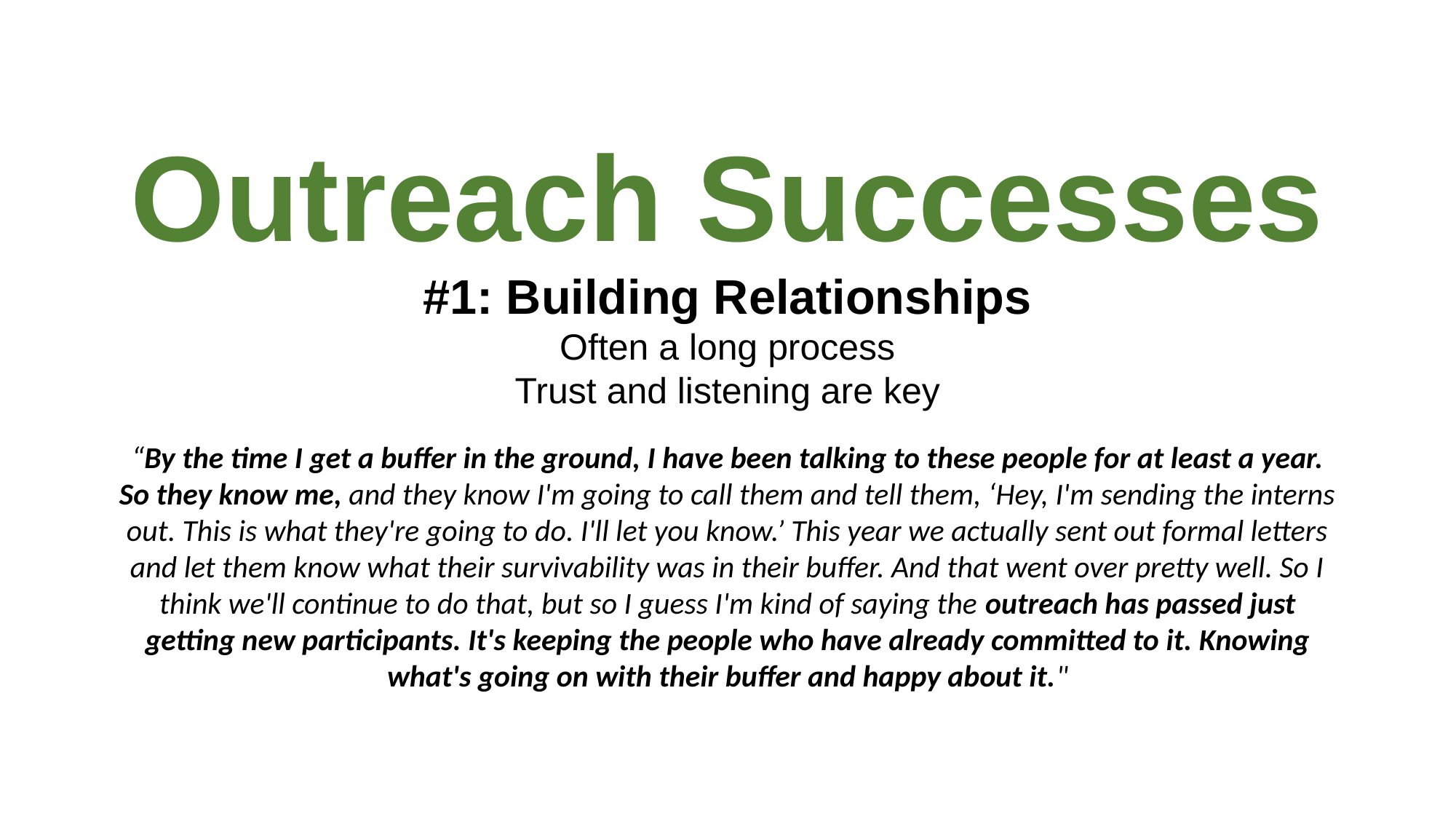

Outreach Successes
#1: Building Relationships
Often a long process
Trust and listening are key
“By the time I get a buffer in the ground, I have been talking to these people for at least a year. So they know me, and they know I'm going to call them and tell them, ‘Hey, I'm sending the interns out. This is what they're going to do. I'll let you know.’ This year we actually sent out formal letters and let them know what their survivability was in their buffer. And that went over pretty well. So I think we'll continue to do that, but so I guess I'm kind of saying the outreach has passed just getting new participants. It's keeping the people who have already committed to it. Knowing what's going on with their buffer and happy about it."